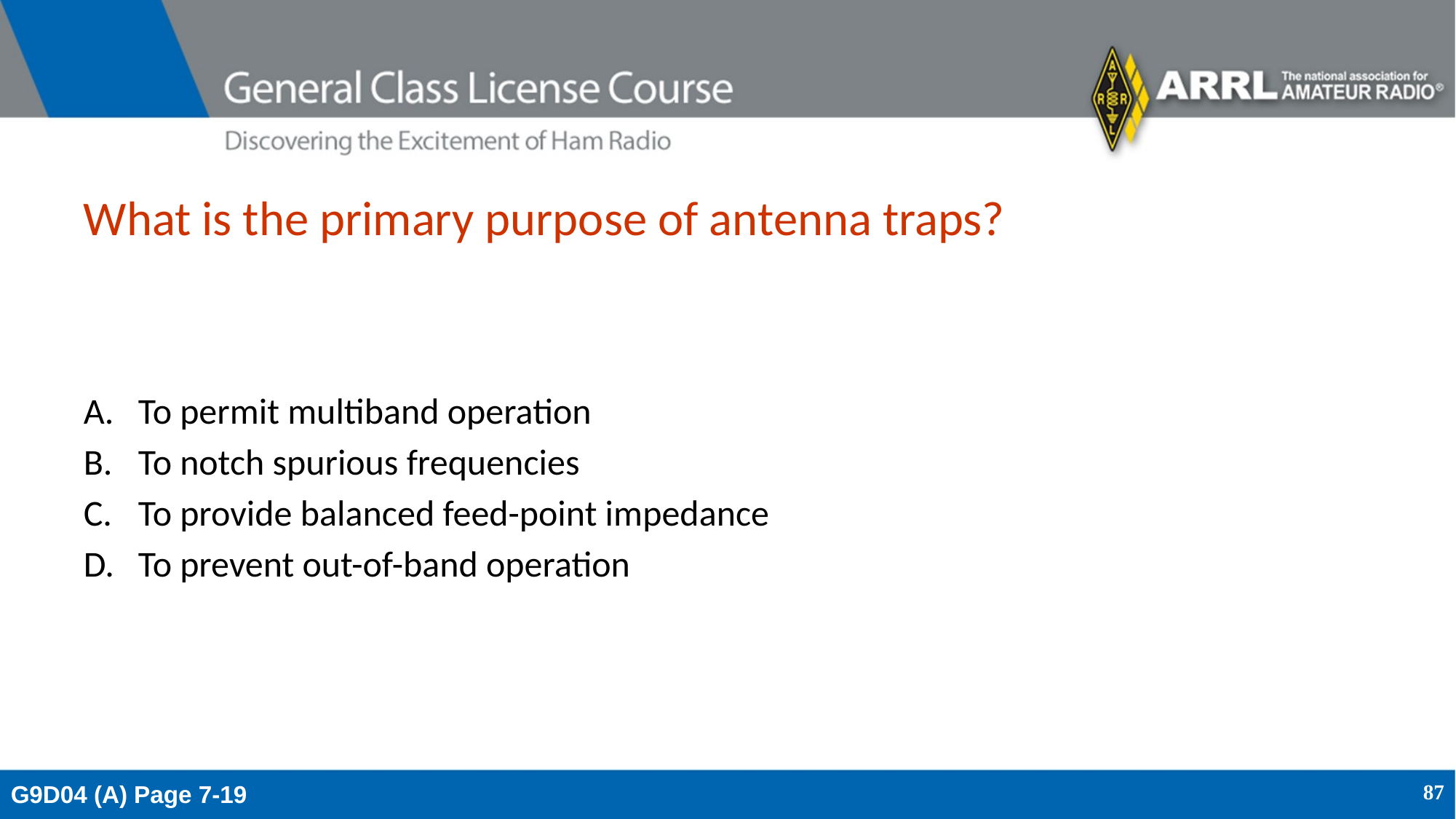

# What is the primary purpose of antenna traps?
To permit multiband operation
To notch spurious frequencies
To provide balanced feed-point impedance
To prevent out-of-band operation
G9D04 (A) Page 7-19
87